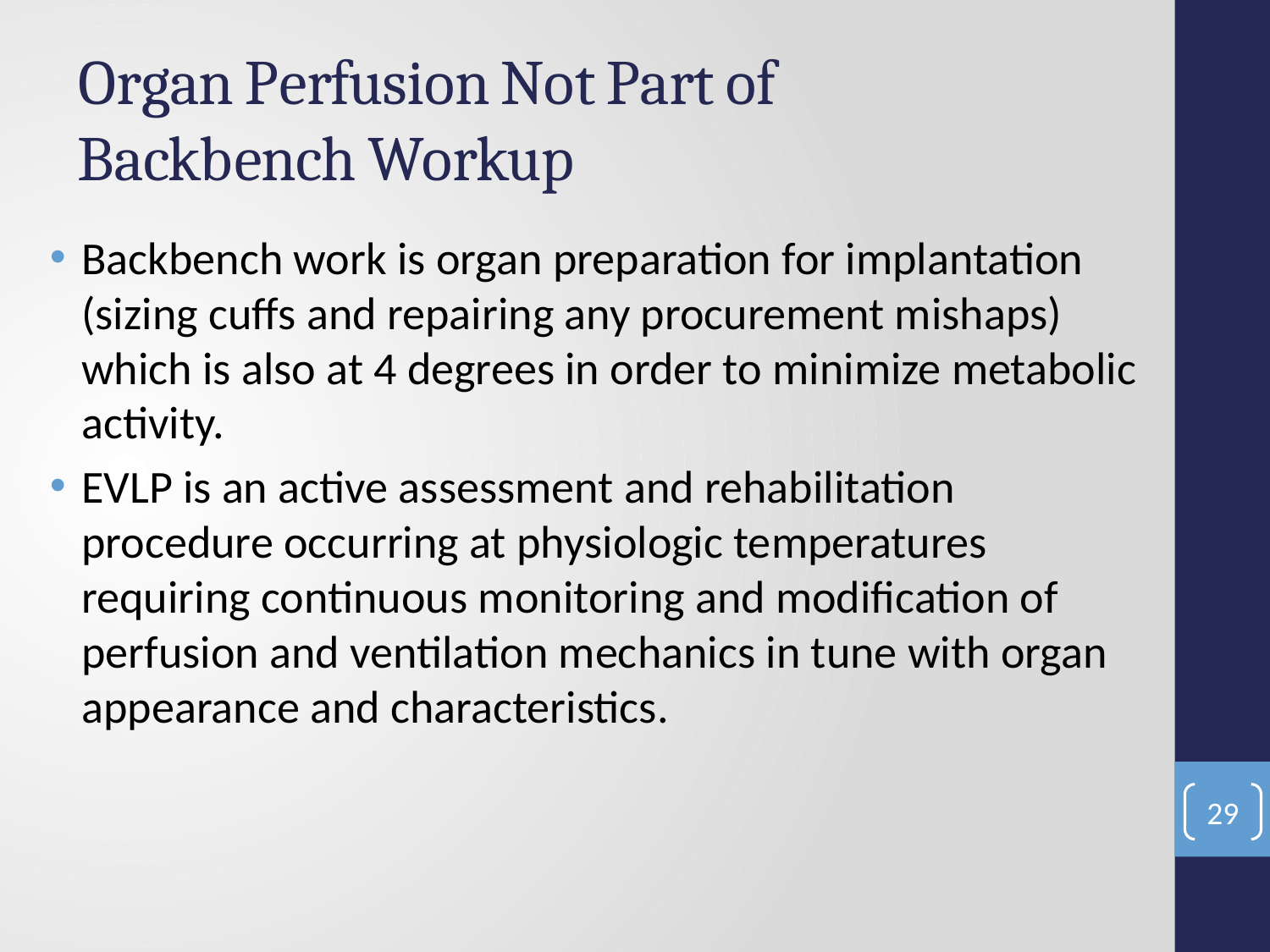

# Organ Perfusion Not Part of Backbench Workup
Backbench work is organ preparation for implantation (sizing cuffs and repairing any procurement mishaps) which is also at 4 degrees in order to minimize metabolic activity.
EVLP is an active assessment and rehabilitation procedure occurring at physiologic temperatures requiring continuous monitoring and modification of perfusion and ventilation mechanics in tune with organ appearance and characteristics.

29